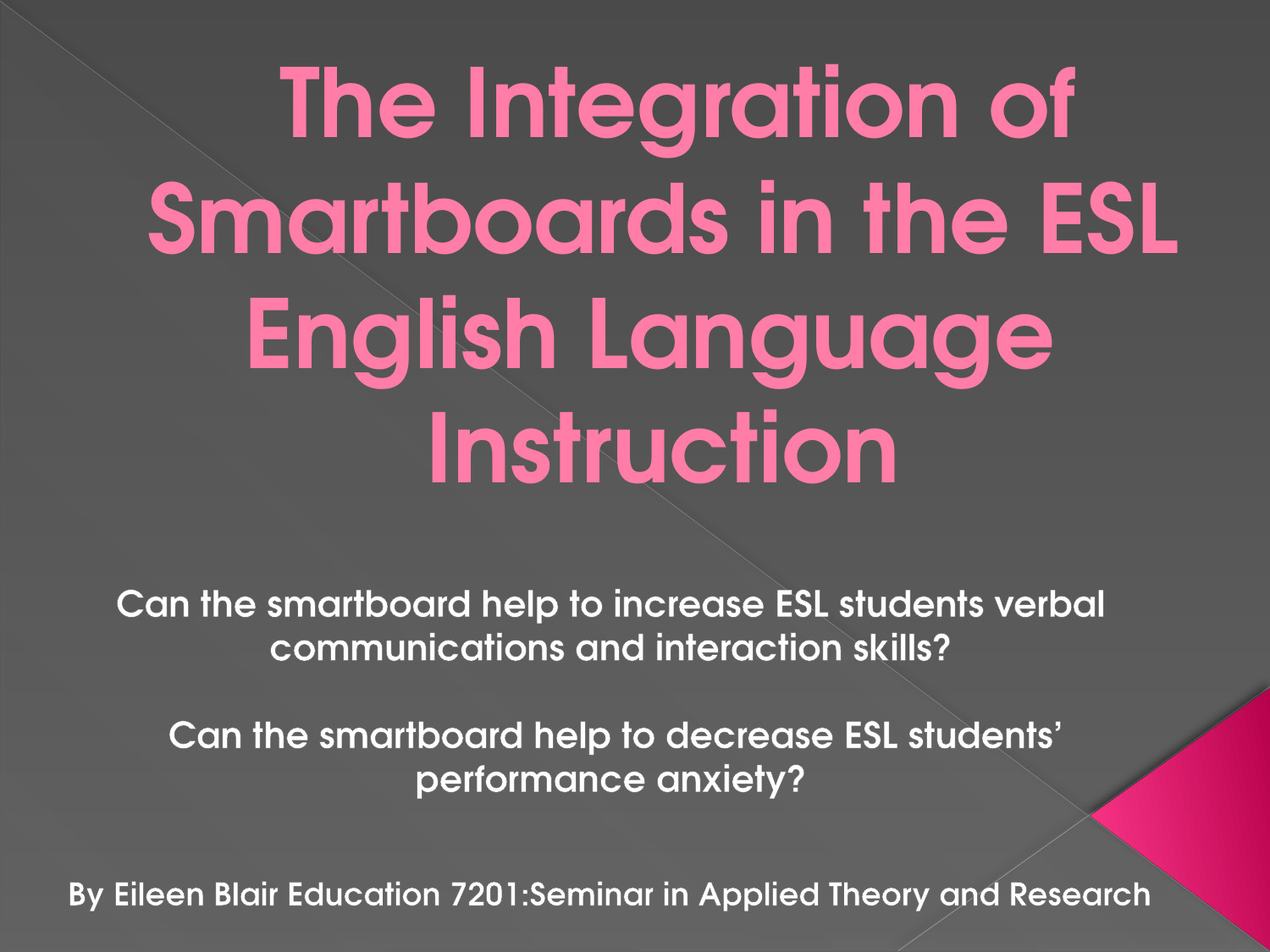

# The Integration of Smartboards in the ESL English Language  Instruction

Can the smartboard help to increase ESL students verbal communications and interaction skills?

 Can the smartboard help to decrease ESL students’ performance anxiety?

By Eileen Blair Education 7201:Seminar in Applied Theory and Research